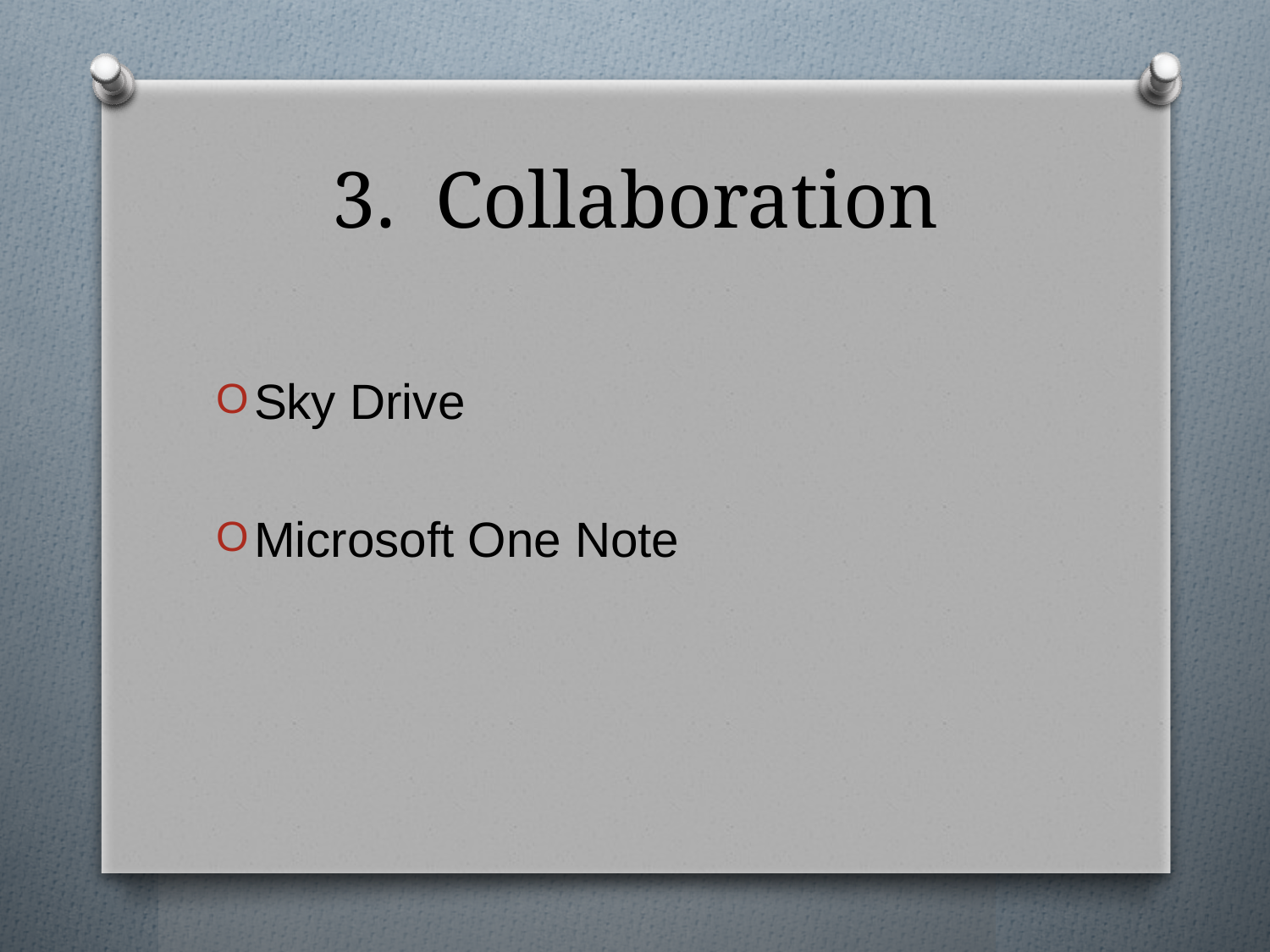

# 3.  Collaboration

Sky Drive

Microsoft One Note